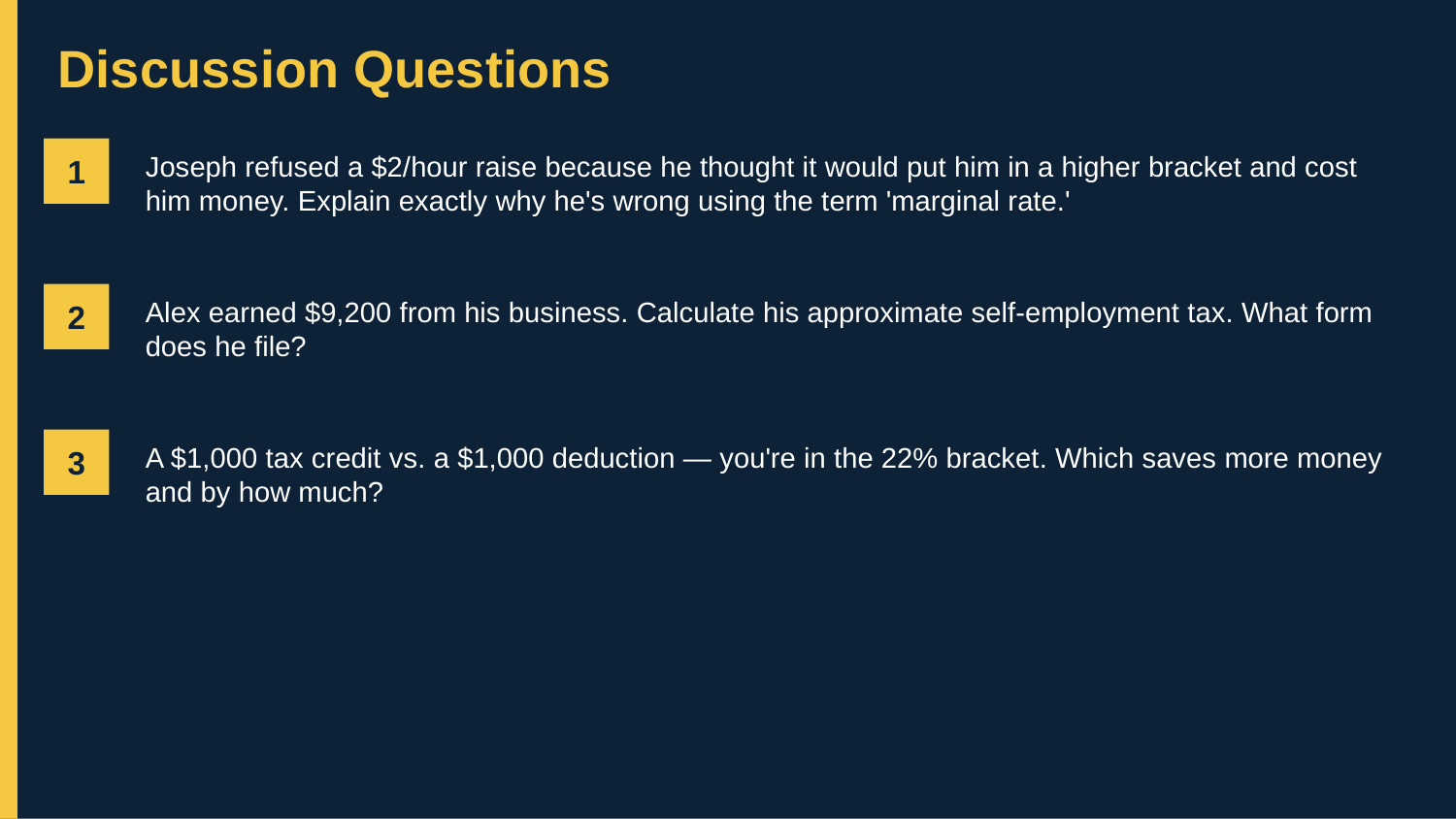

Discussion Questions

1
Joseph refused a $2/hour raise because he thought it would put him in a higher bracket and cost him money. Explain exactly why he's wrong using the term 'marginal rate.'

2
Alex earned $9,200 from his business. Calculate his approximate self-employment tax. What form does he file?

3
A $1,000 tax credit vs. a $1,000 deduction — you're in the 22% bracket. Which saves more money and by how much?